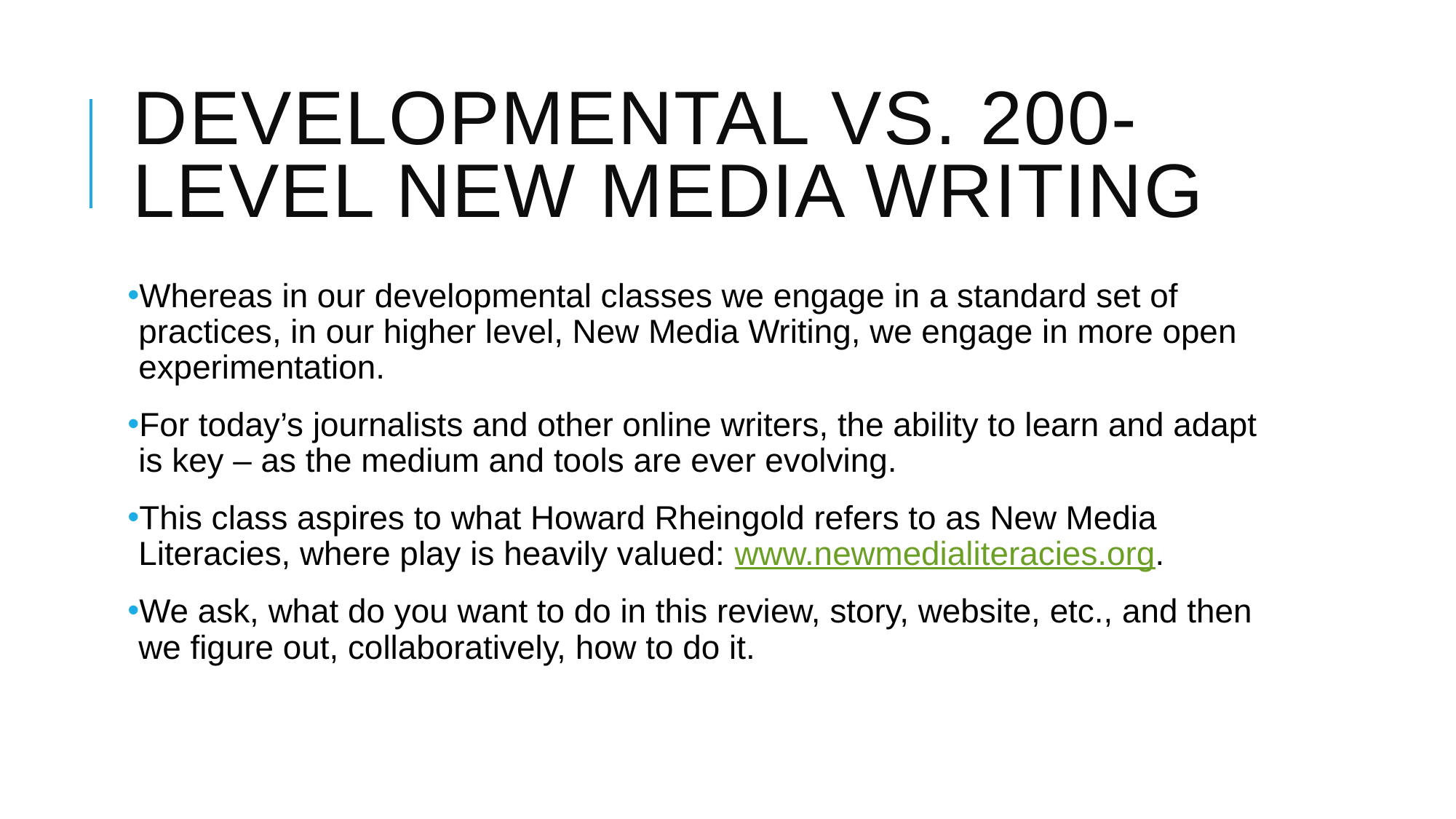

# Developmental vs. 200-Level New Media Writing
Whereas in our developmental classes we engage in a standard set of practices, in our higher level, New Media Writing, we engage in more open experimentation.
For today’s journalists and other online writers, the ability to learn and adapt is key – as the medium and tools are ever evolving.
This class aspires to what Howard Rheingold refers to as New Media Literacies, where play is heavily valued: www.newmedialiteracies.org.
We ask, what do you want to do in this review, story, website, etc., and then we figure out, collaboratively, how to do it.